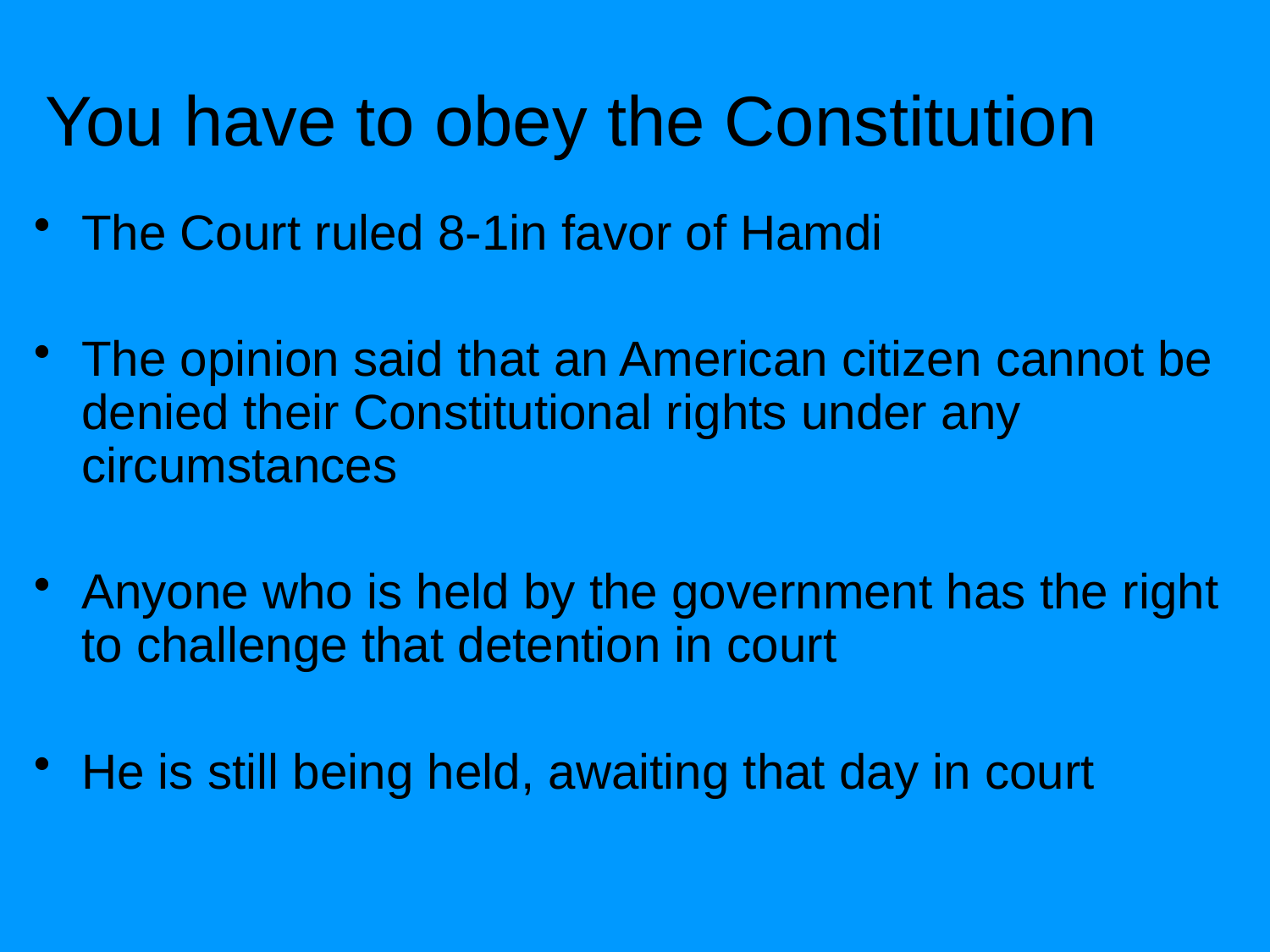

You have to obey the Constitution
The Court ruled 8-1in favor of Hamdi

The opinion said that an American citizen cannot be denied their Constitutional rights under any circumstances

Anyone who is held by the government has the right to challenge that detention in court

He is still being held, awaiting that day in court